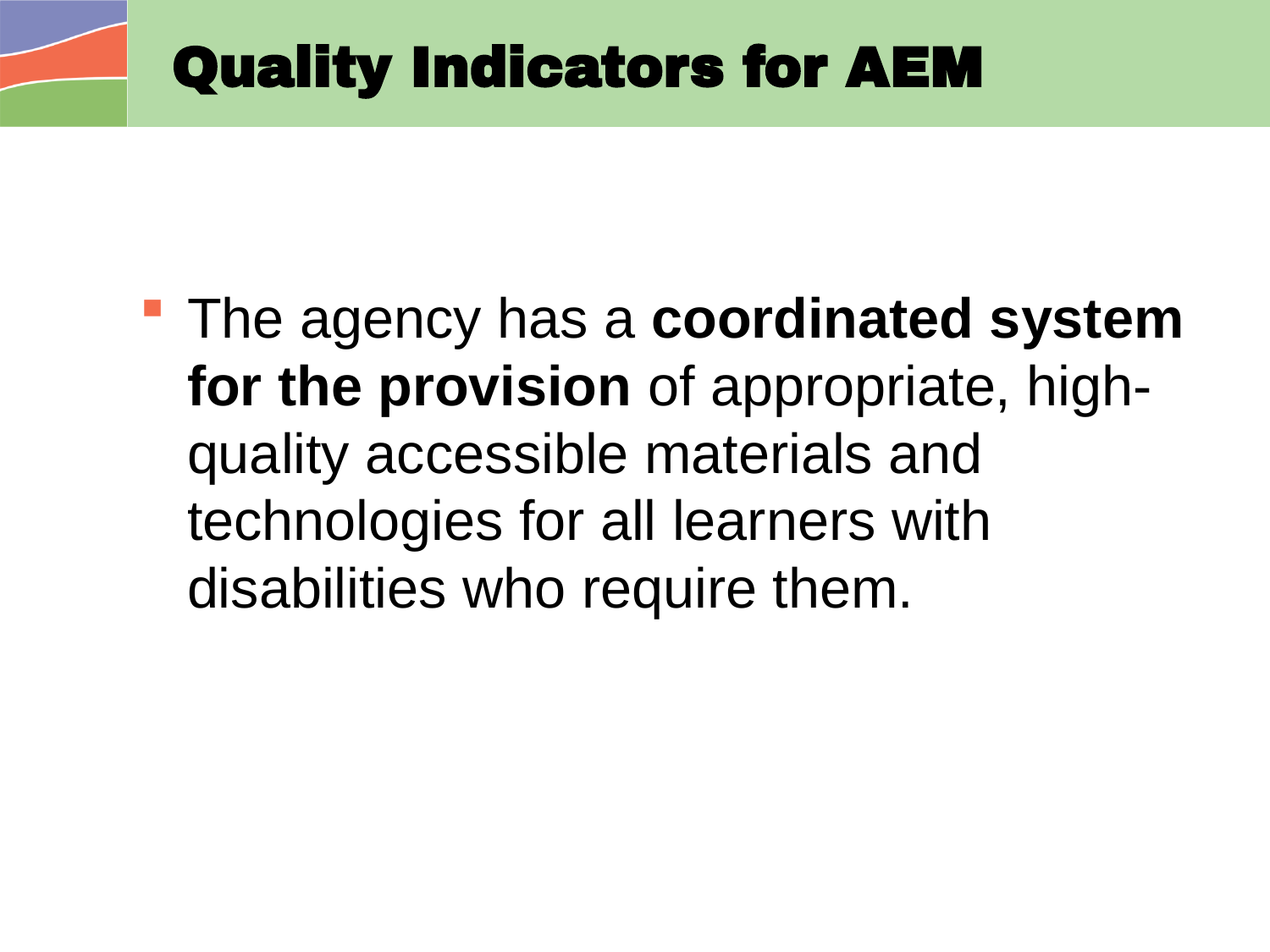

# Quality Indicators for AEM
The agency has a coordinated system for the provision of appropriate, high-quality accessible materials and technologies for all learners with disabilities who require them.